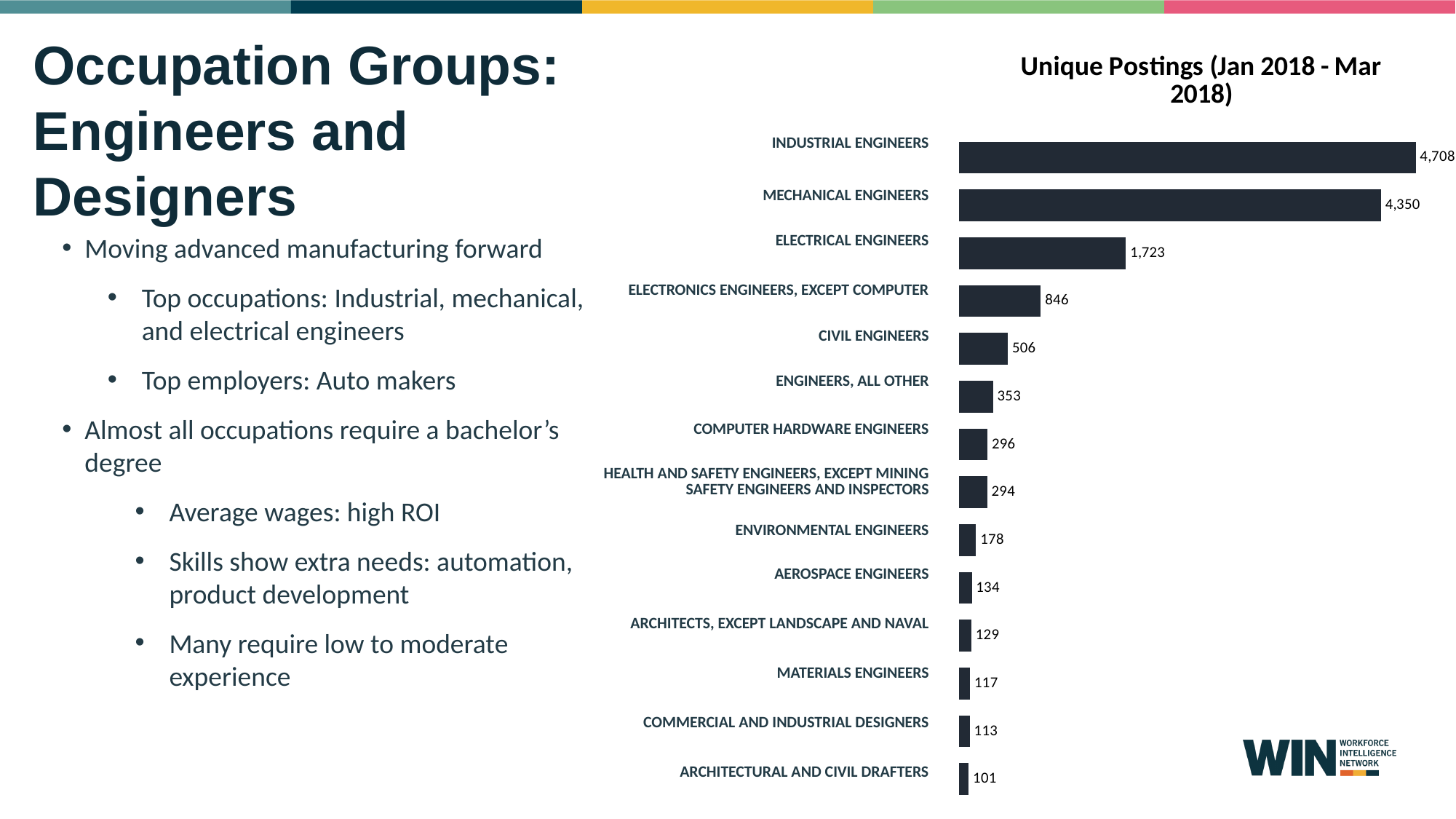

Occupation Groups: Engineers and Designers

### Chart:

| Category | Unique Postings (Jan 2018 - Mar 2018) |
|---|---|
| Industrial Engineers | 4708.0 |
| Mechanical Engineers | 4350.0 |
| Electrical Engineers | 1723.0 |
| Electronics Engineers, Except Computer | 846.0 |
| Civil Engineers | 506.0 |
| Engineers, All Other | 353.0 |
| Computer Hardware Engineers | 296.0 |
| Health and Safety Engineers, Except Mining Safety Engineers and Inspectors | 294.0 |
| Environmental Engineers | 178.0 |
| Aerospace Engineers | 134.0 |
| Architects, Except Landscape and Naval | 129.0 |
| Materials Engineers | 117.0 |
| Commercial and Industrial Designers | 113.0 |
| Architectural and Civil Drafters | 101.0 |
| INDUSTRIAL ENGINEERS |
| --- |
| MECHANICAL ENGINEERS |
| ELECTRICAL ENGINEERS |
| ELECTRONICS ENGINEERS, EXCEPT COMPUTER |
| CIVIL ENGINEERS |
| ENGINEERS, ALL OTHER |
| COMPUTER HARDWARE ENGINEERS |
| HEALTH AND SAFETY ENGINEERS, EXCEPT MINING SAFETY ENGINEERS AND INSPECTORS |
| ENVIRONMENTAL ENGINEERS |
| AEROSPACE ENGINEERS |
| ARCHITECTS, EXCEPT LANDSCAPE AND NAVAL |
| MATERIALS ENGINEERS |
| COMMERCIAL AND INDUSTRIAL DESIGNERS |
| ARCHITECTURAL AND CIVIL DRAFTERS |
Moving advanced manufacturing forward
Top occupations: Industrial, mechanical, and electrical engineers
Top employers: Auto makers
Almost all occupations require a bachelor’s degree
Average wages: high ROI
Skills show extra needs: automation, product development
Many require low to moderate experience